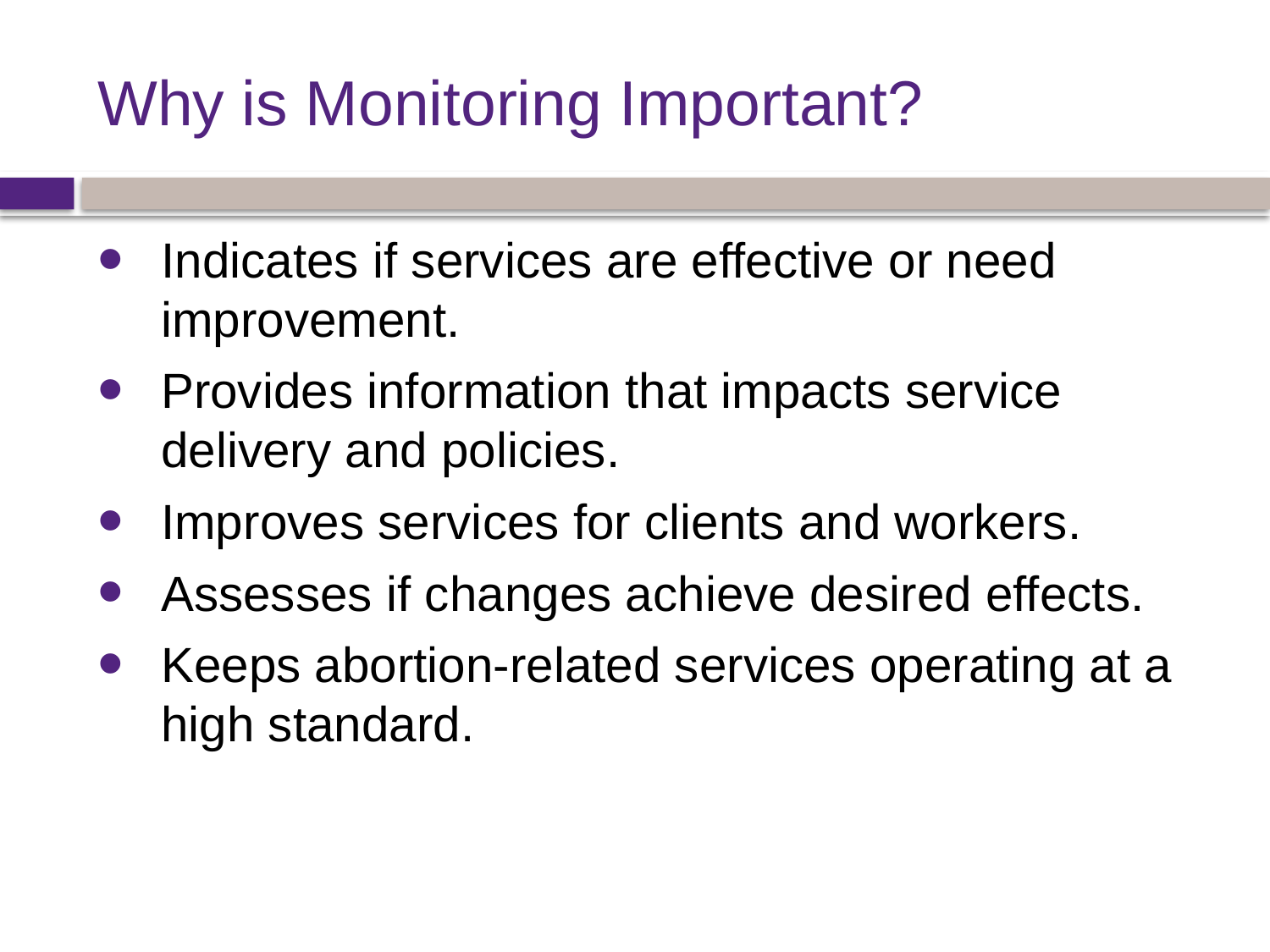

# Why is Monitoring Important?
Indicates if services are effective or need improvement.
Provides information that impacts service delivery and policies.
Improves services for clients and workers.
Assesses if changes achieve desired effects.
Keeps abortion-related services operating at a high standard.